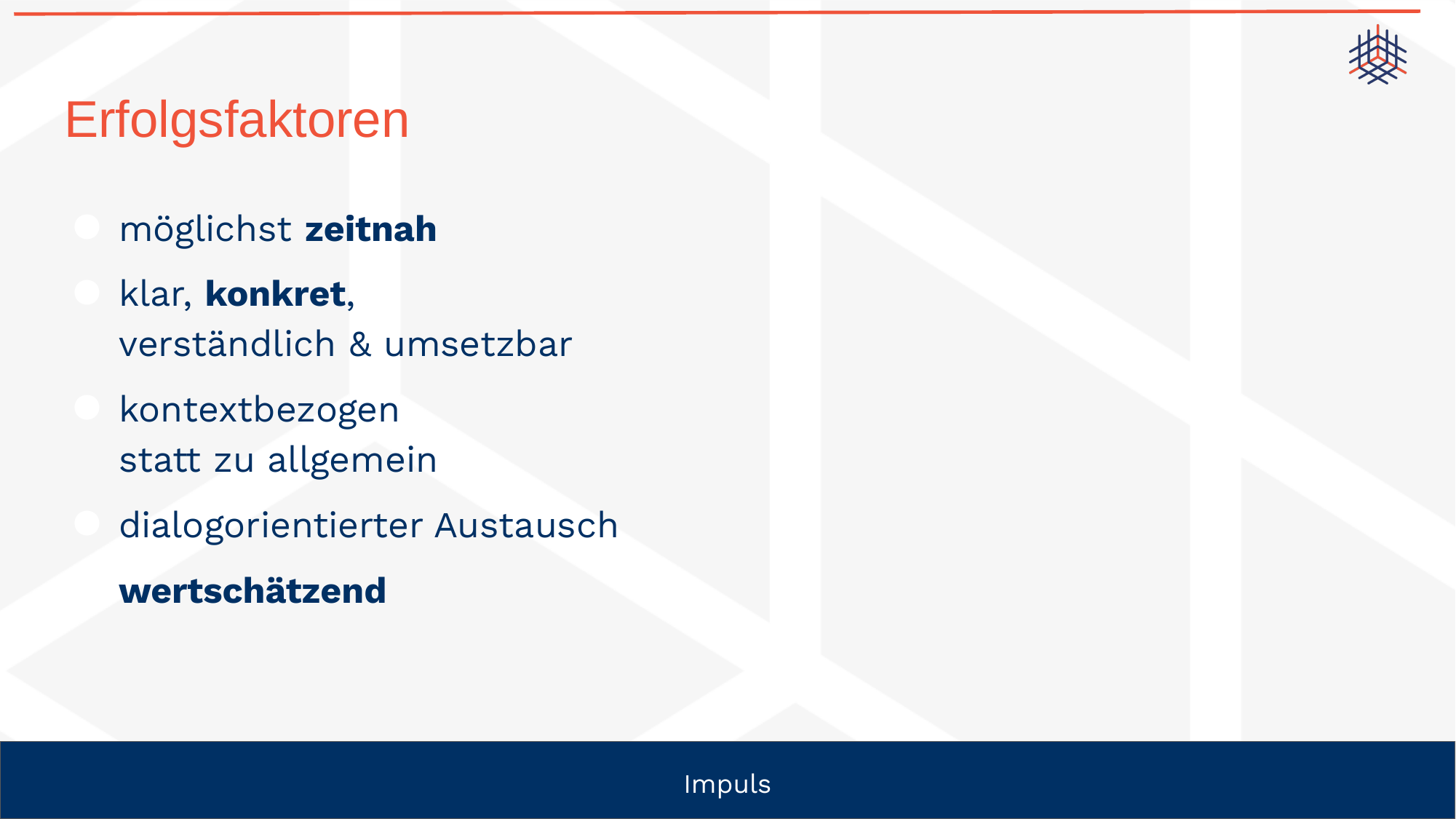

# Erfolgsfaktoren
möglichst zeitnah
klar, konkret,
verständlich & umsetzbar
kontextbezogen
statt zu allgemein
dialogorientierter Austausch
wertschätzend
Impuls